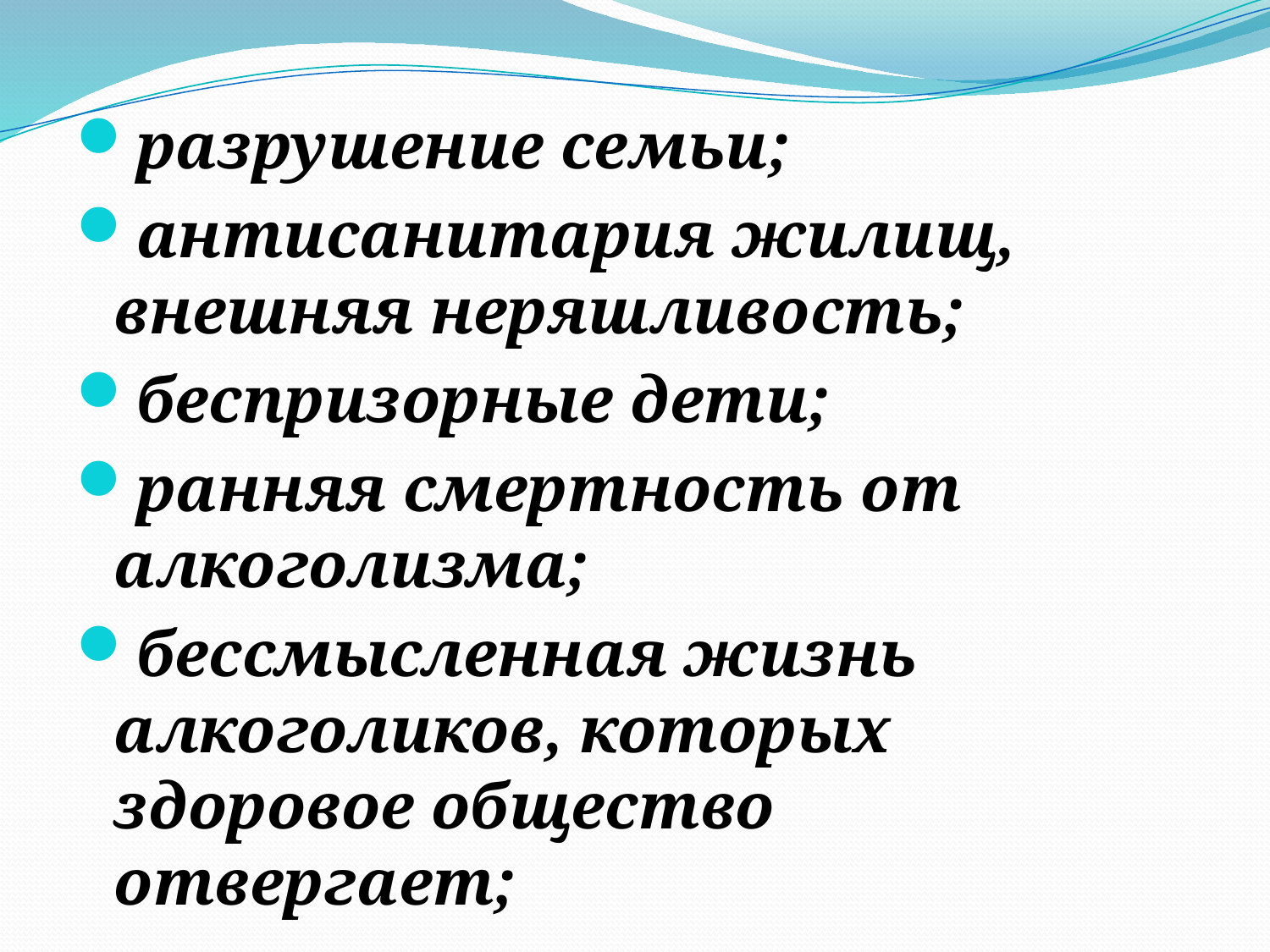

#
разрушение семьи;
антисанитария жилищ, внешняя неряшливость;
беспризорные дети;
ранняя смертность от алкоголизма;
бессмысленная жизнь алкоголиков, которых здоровое общество отвергает;